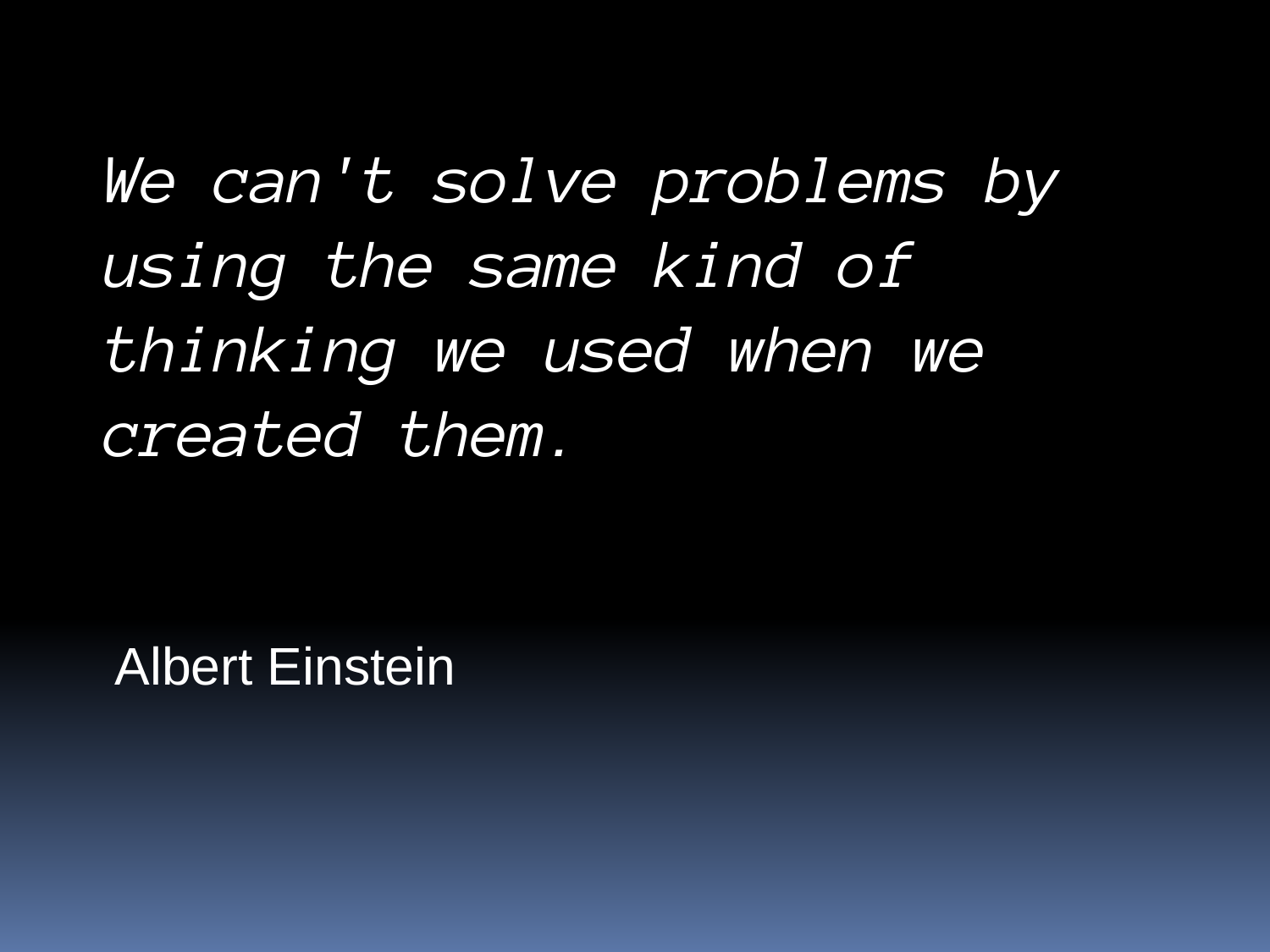

We can't solve problems by using the same kind of thinking we used when we created them.
Albert Einstein